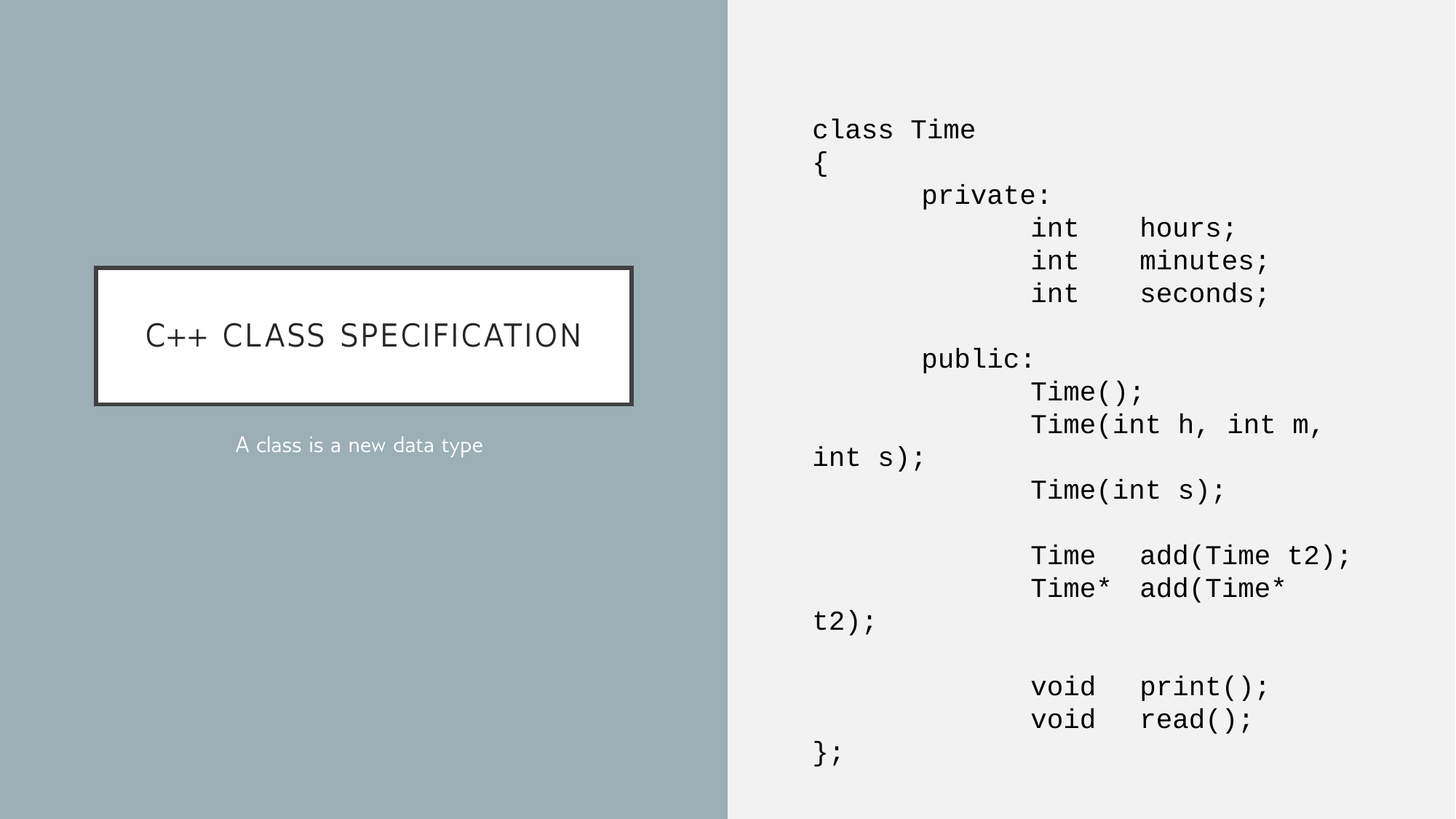

class Time
{
	private:
		int	hours;
		int	minutes;
		int	seconds;

	public:
		Time();
		Time(int h, int m, int s);
		Time(int s);

		Time	add(Time t2);
		Time*	add(Time* t2);

		void	print();
		void	read();
};
# C++ Class Specification
A class is a new data type